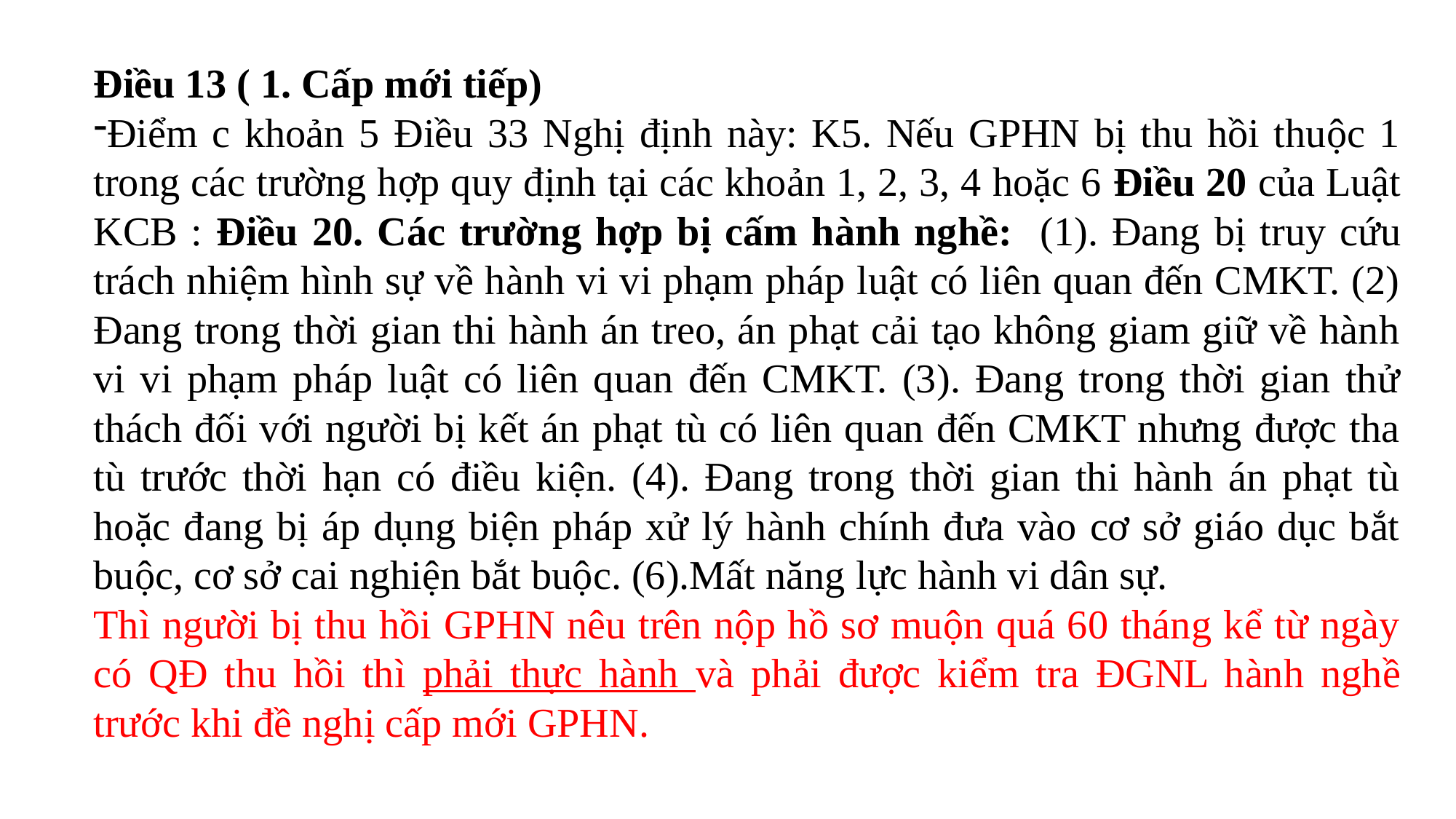

Điều 13 ( 1. Cấp mới tiếp)
Điểm c khoản 5 Điều 33 Nghị định này: K5. Nếu GPHN bị thu hồi thuộc 1 trong các trường hợp quy định tại các khoản 1, 2, 3, 4 hoặc 6 Điều 20 của Luật KCB : Điều 20. Các trường hợp bị cấm hành nghề:  (1). Đang bị truy cứu trách nhiệm hình sự về hành vi vi phạm pháp luật có liên quan đến CMKT. (2) Đang trong thời gian thi hành án treo, án phạt cải tạo không giam giữ về hành vi vi phạm pháp luật có liên quan đến CMKT. (3). Đang trong thời gian thử thách đối với người bị kết án phạt tù có liên quan đến CMKT nhưng được tha tù trước thời hạn có điều kiện. (4). Đang trong thời gian thi hành án phạt tù hoặc đang bị áp dụng biện pháp xử lý hành chính đưa vào cơ sở giáo dục bắt buộc, cơ sở cai nghiện bắt buộc. (6).Mất năng lực hành vi dân sự.
Thì người bị thu hồi GPHN nêu trên nộp hồ sơ muộn quá 60 tháng kể từ ngày có QĐ thu hồi thì phải thực hành và phải được kiểm tra ĐGNL hành nghề trước khi đề nghị cấp mới GPHN.